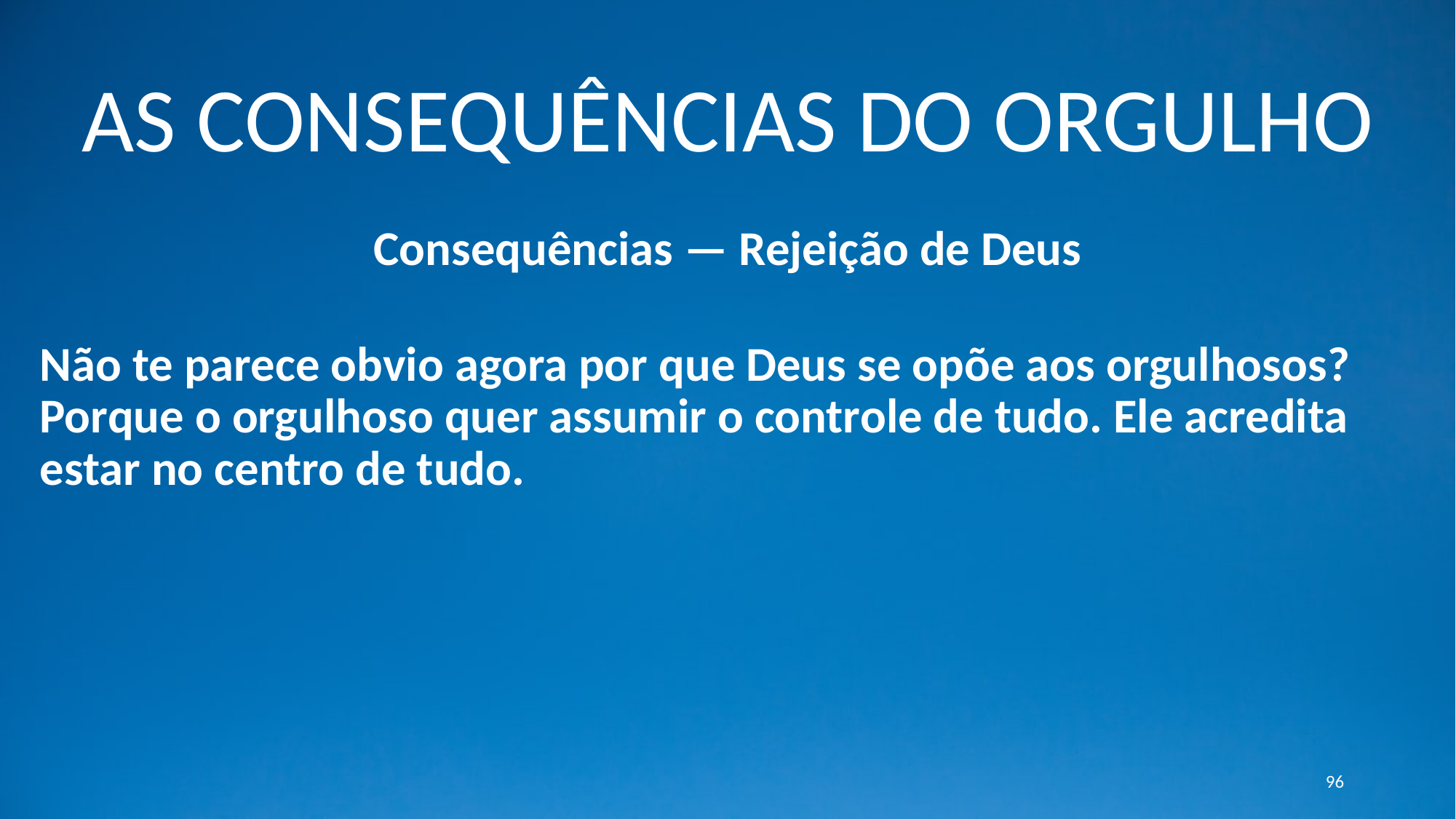

# AS CONSEQUÊNCIAS DO ORGULHO
Consequências — Rejeição de Deus

Não te parece obvio agora por que Deus se opõe aos orgulhosos? Porque o orgulhoso quer assumir o controle de tudo. Ele acredita estar no centro de tudo.
96